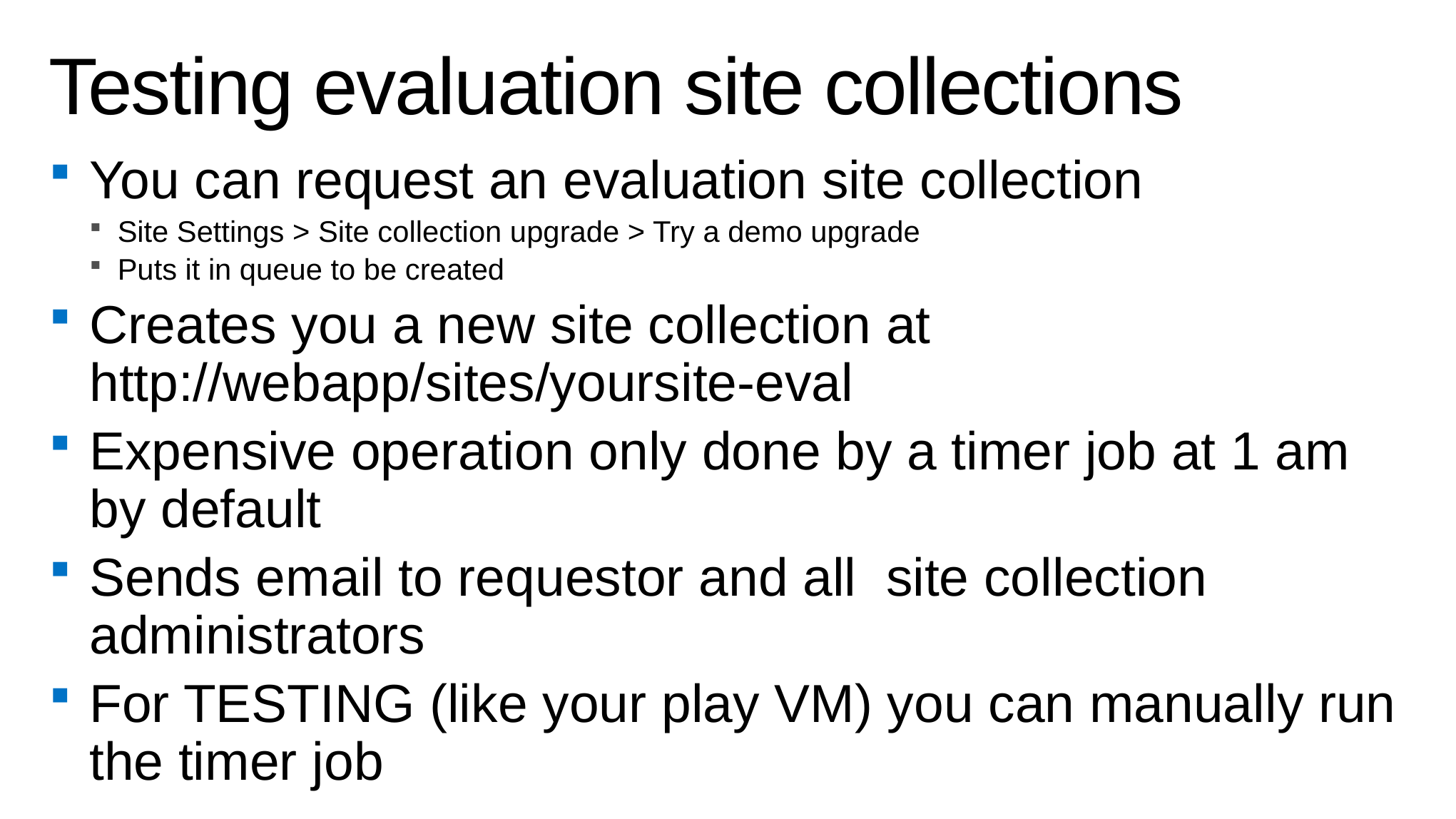

# Testing evaluation site collections
You can request an evaluation site collection
Site Settings > Site collection upgrade > Try a demo upgrade
Puts it in queue to be created
Creates you a new site collection at http://webapp/sites/yoursite-eval
Expensive operation only done by a timer job at 1 am by default
Sends email to requestor and all  site collection administrators
For TESTING (like your play VM) you can manually run the timer job